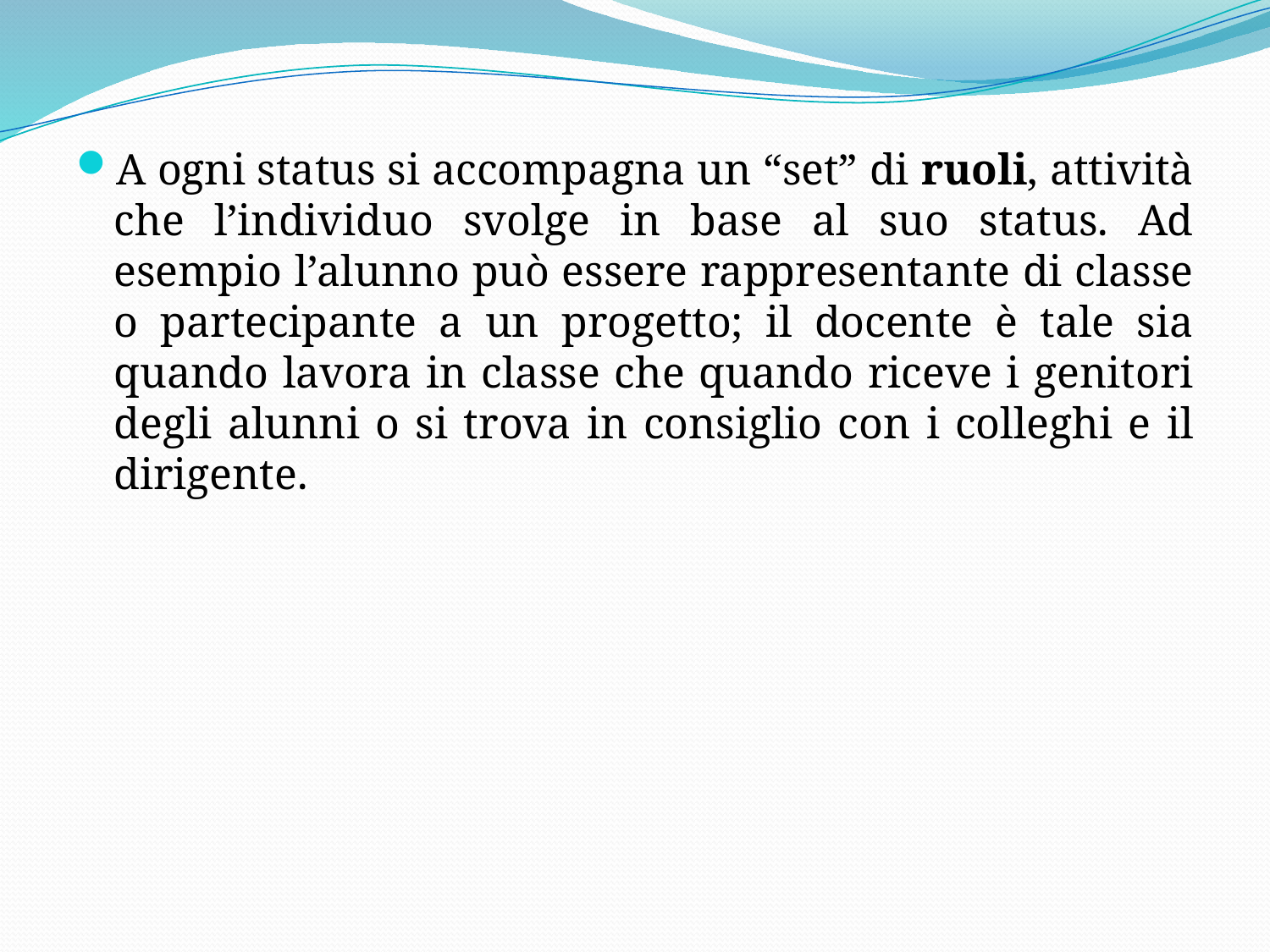

A ogni status si accompagna un “set” di ruoli, attività che l’individuo svolge in base al suo status. Ad esempio l’alunno può essere rappresentante di classe o partecipante a un progetto; il docente è tale sia quando lavora in classe che quando riceve i genitori degli alunni o si trova in consiglio con i colleghi e il dirigente.